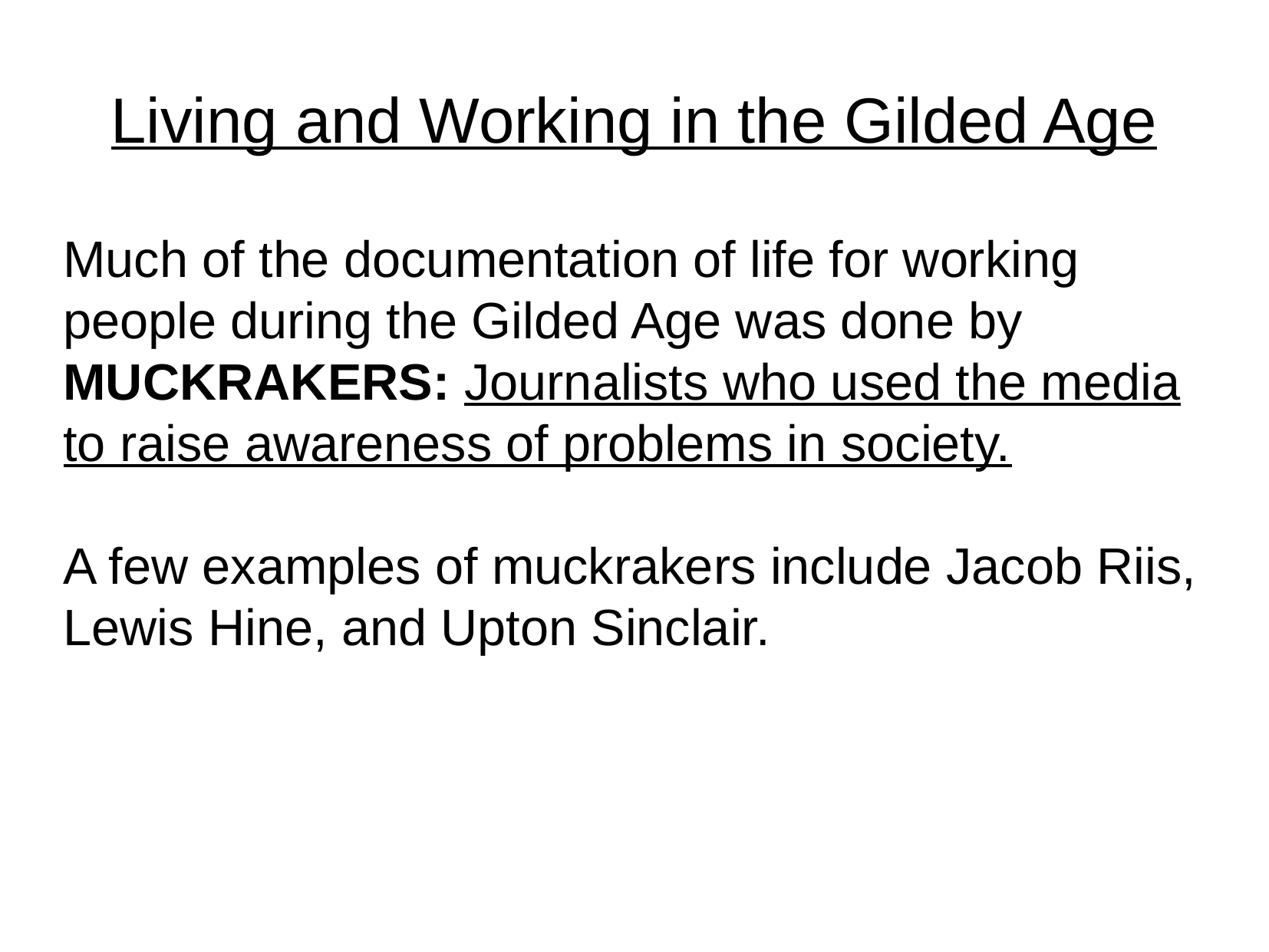

Living and Working in the Gilded Age
Much of the documentation of life for working people during the Gilded Age was done by MUCKRAKERS: Journalists who used the media to raise awareness of problems in society.

A few examples of muckrakers include Jacob Riis, Lewis Hine, and Upton Sinclair.